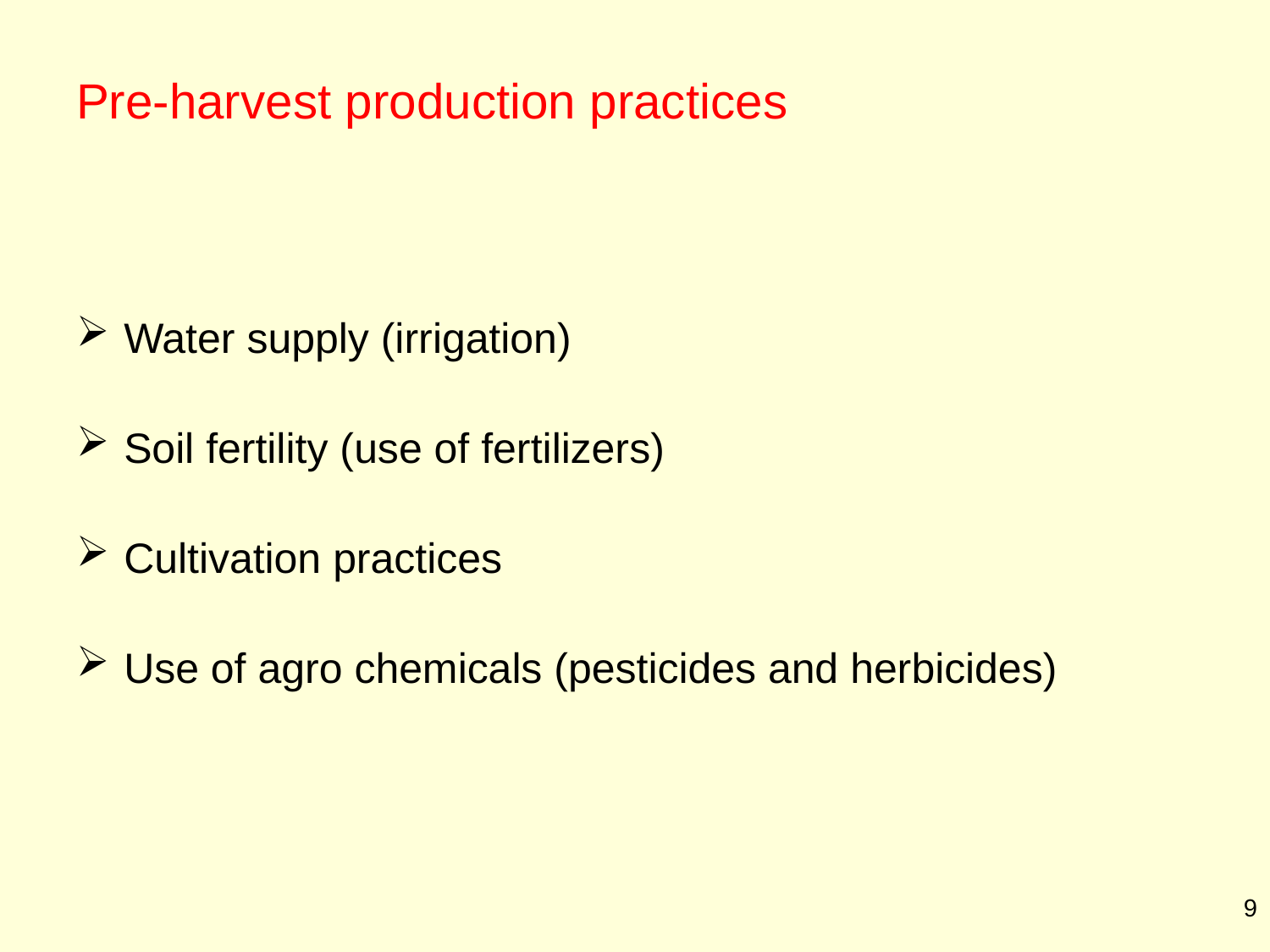

# Pre-harvest production practices
Water supply (irrigation)
Soil fertility (use of fertilizers)
Cultivation practices
Use of agro chemicals (pesticides and herbicides)
9